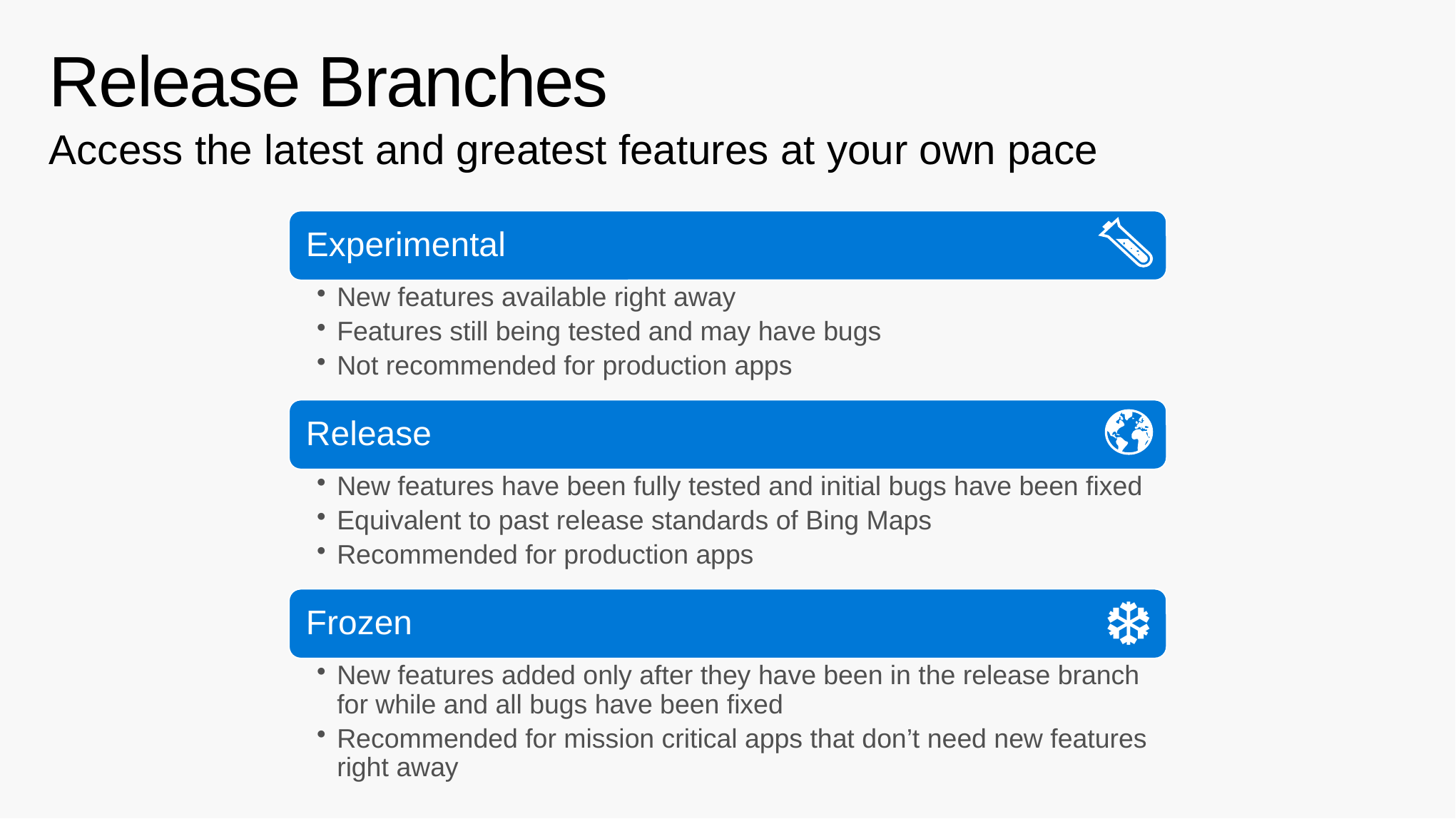

# Release Branches
Access the latest and greatest features at your own pace
Experimental
New features available right away
Features still being tested and may have bugs
Not recommended for production apps
Release
New features have been fully tested and initial bugs have been fixed
Equivalent to past release standards of Bing Maps
Recommended for production apps
Frozen
New features added only after they have been in the release branch for while and all bugs have been fixed
Recommended for mission critical apps that don’t need new features right away

❆